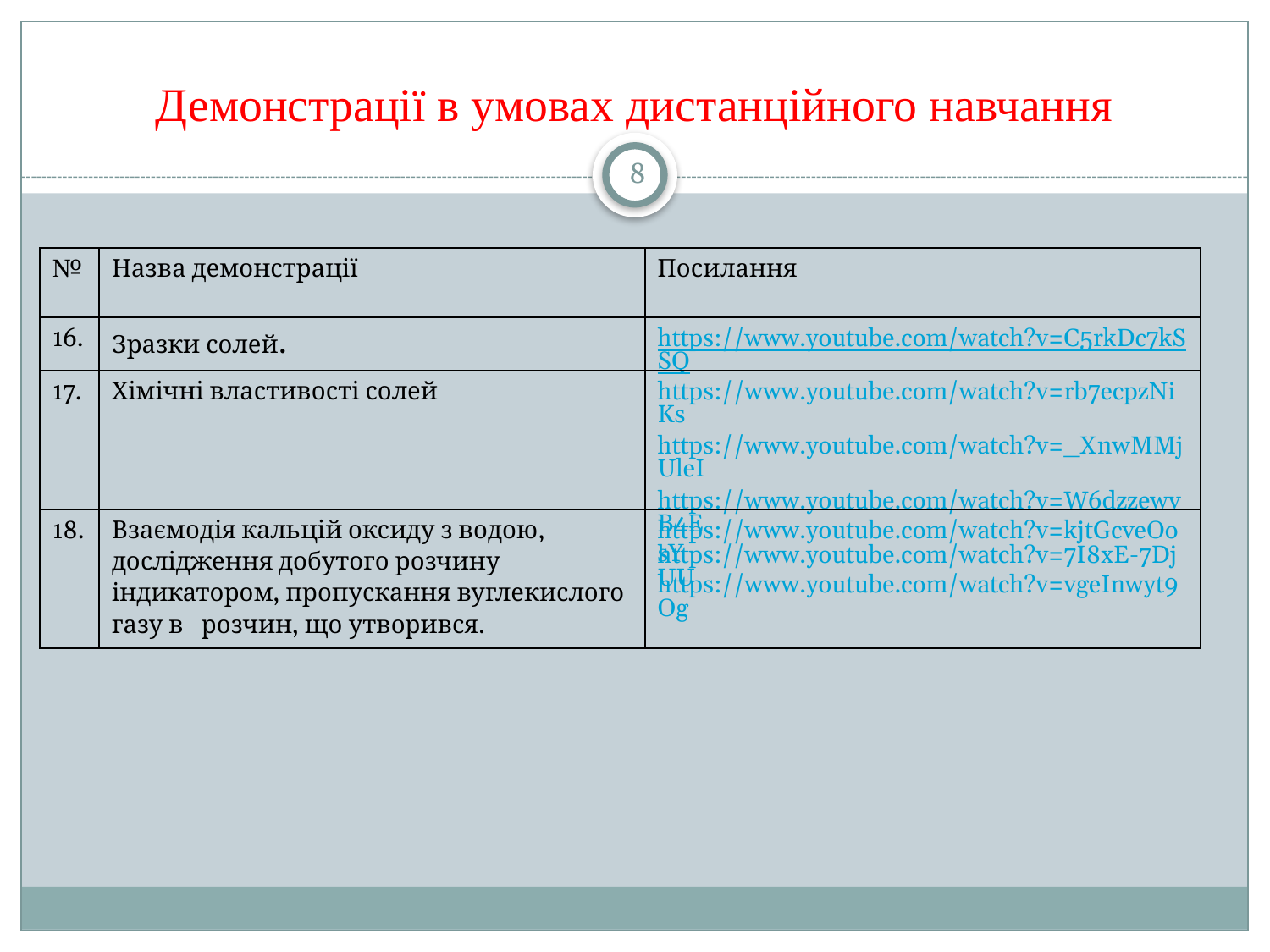

# Демонстрації в умовах дистанційного навчання
8
| № | Назва демонстрації | Посилання |
| --- | --- | --- |
| 16. | Зразки солей. | https://www.youtube.com/watch?v=C5rkDc7kSSQ |
| 17. | Хімічні властивості солей | https://www.youtube.com/watch?v=rb7ecpzNiKs https://www.youtube.com/watch?v=\_XnwMMjUleI https://www.youtube.com/watch?v=W6dzzewvB4E https://www.youtube.com/watch?v=7I8xE-7DjUU |
| 18. | Взаємодія кальцій оксиду з водою, дослідження добутого розчину індикатором, пропускання вуглекислого газу в розчин, що утворився. | https://www.youtube.com/watch?v=kjtGcveOosY https://www.youtube.com/watch?v=vgeInwyt9Og |